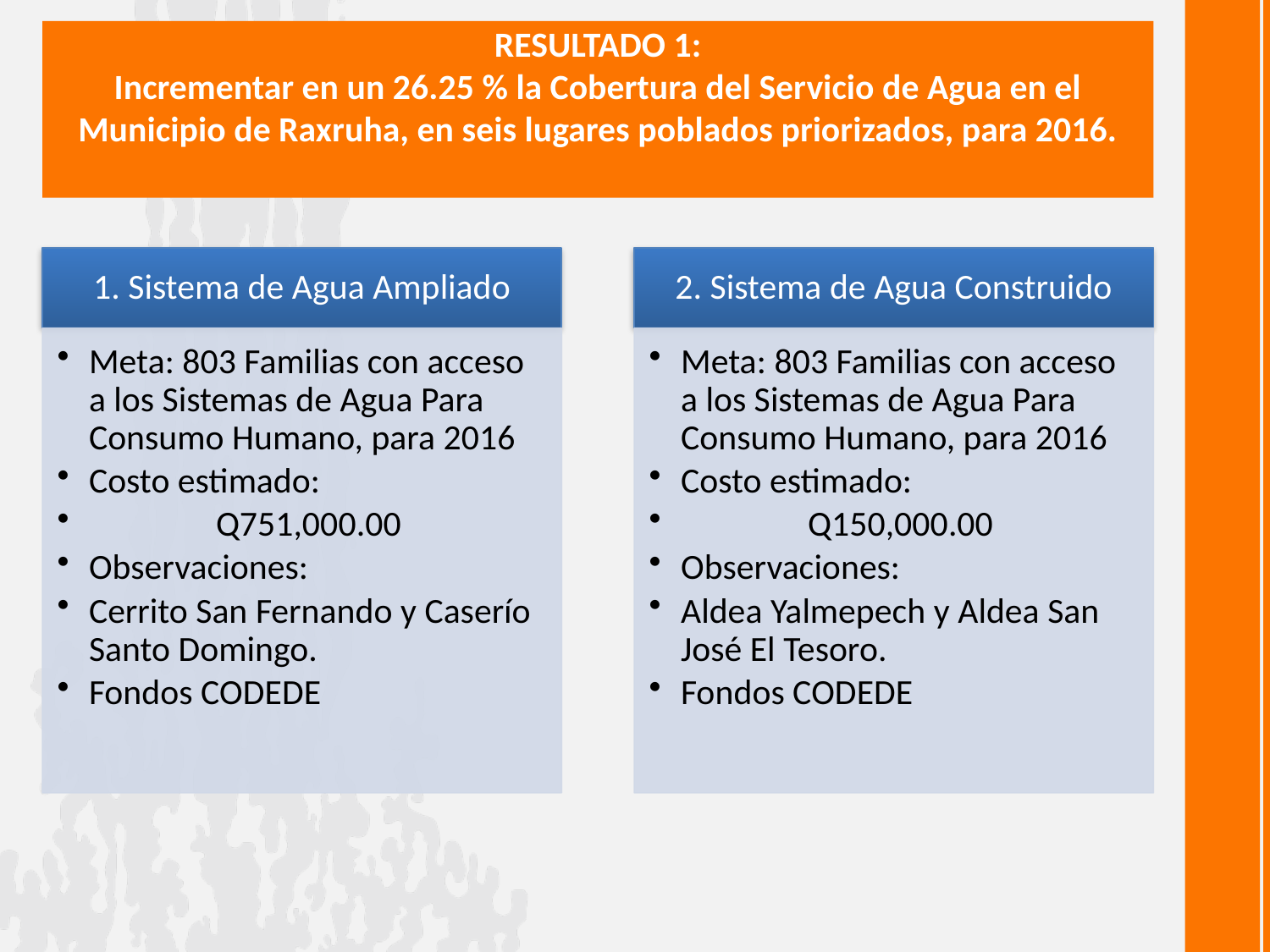

# RESULTADO 1: Incrementar en un 26.25 % la Cobertura del Servicio de Agua en el Municipio de Raxruha, en seis lugares poblados priorizados, para 2016.
1. Sistema de Agua Ampliado
Meta: 803 Familias con acceso a los Sistemas de Agua Para Consumo Humano, para 2016
Costo estimado:
	Q751,000.00
Observaciones:
Cerrito San Fernando y Caserío Santo Domingo.
Fondos CODEDE

2. Sistema de Agua Construido
Meta: 803 Familias con acceso a los Sistemas de Agua Para Consumo Humano, para 2016
Costo estimado:
	Q150,000.00
Observaciones:
Aldea Yalmepech y Aldea San José El Tesoro.
Fondos CODEDE